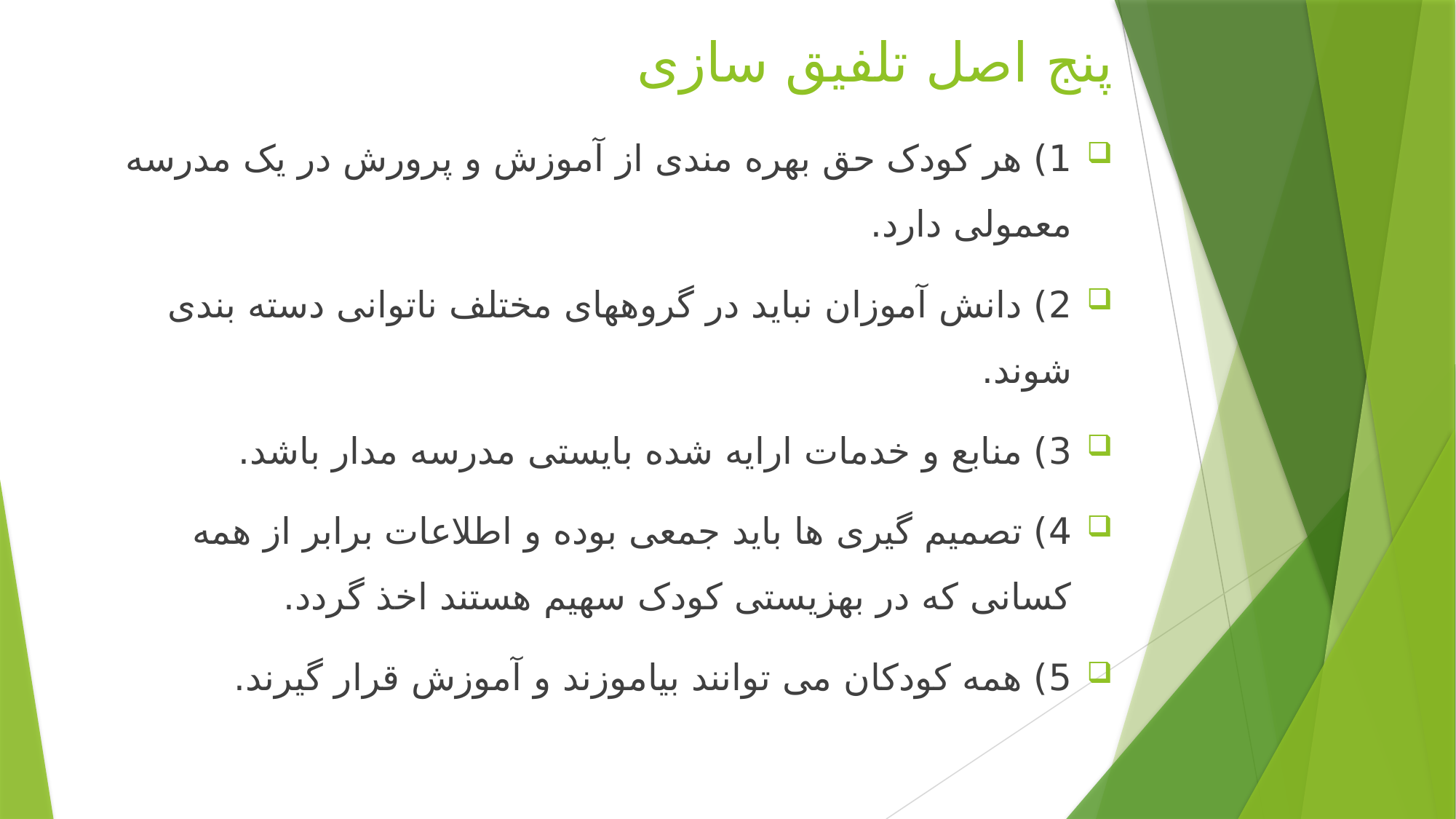

# پنج اصل تلفیق سازی
1) هر کودک حق بهره مندی از آموزش و پرورش در یک مدرسه معمولی دارد.
2) دانش آموزان نباید در گروههای مختلف ناتوانی دسته بندی شوند.
3) منابع و خدمات ارایه شده بایستی مدرسه مدار باشد.
4) تصمیم گیری ها باید جمعی بوده و اطلاعات برابر از همه کسانی که در بهزیستی کودک سهیم هستند اخذ گردد.
5) همه کودکان می توانند بیاموزند و آموزش قرار گیرند.